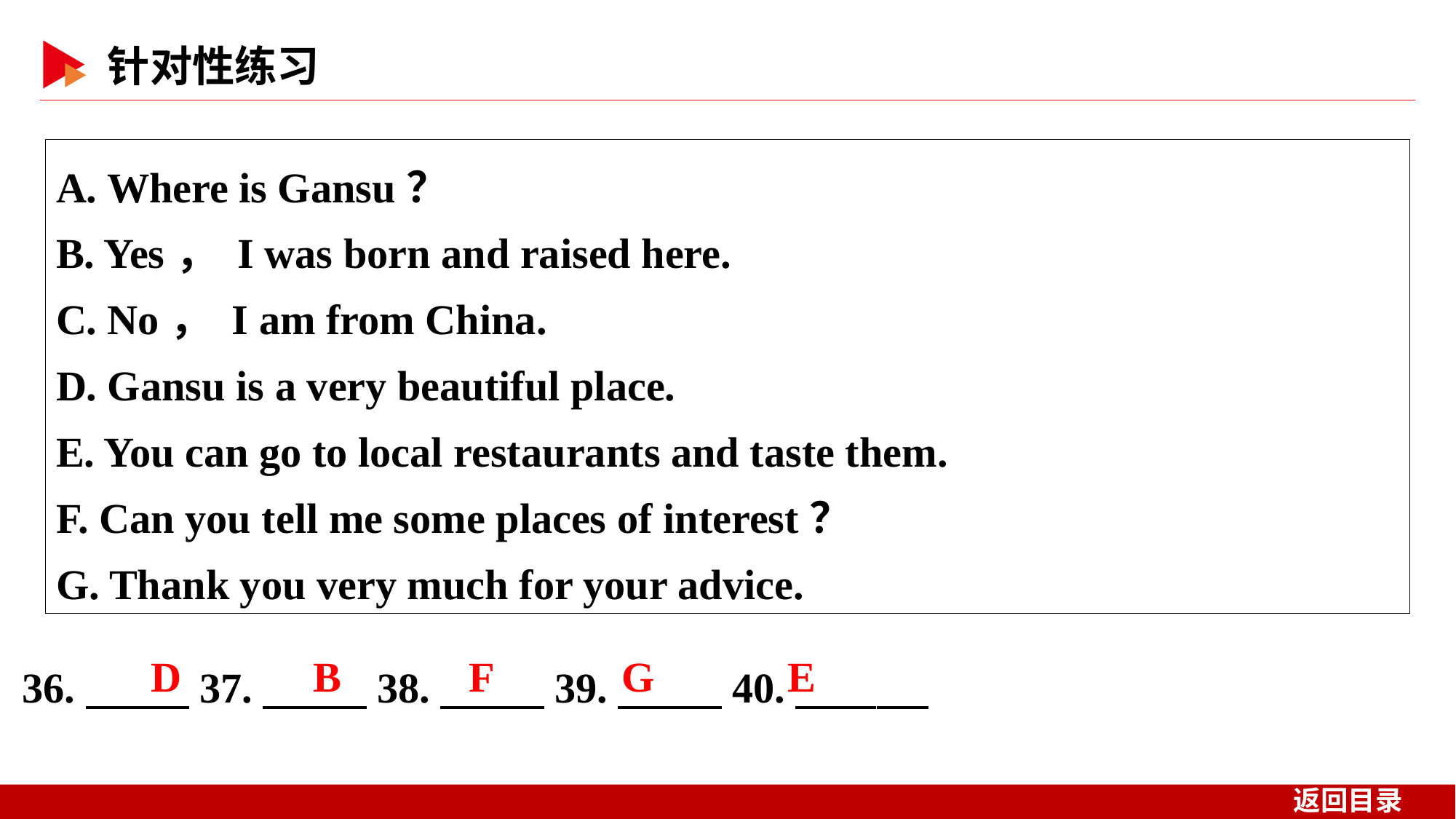

A. Where is Gansu？
B. Yes， I was born and raised here.
C. No， I am from China.
D. Gansu is a very beautiful place.
E. You can go to local restaurants and taste them.
F. Can you tell me some places of interest？
G. Thank you very much for your advice.
36.　  　37.　  　38.　  　39.　  　40.
D
B
F
G
E